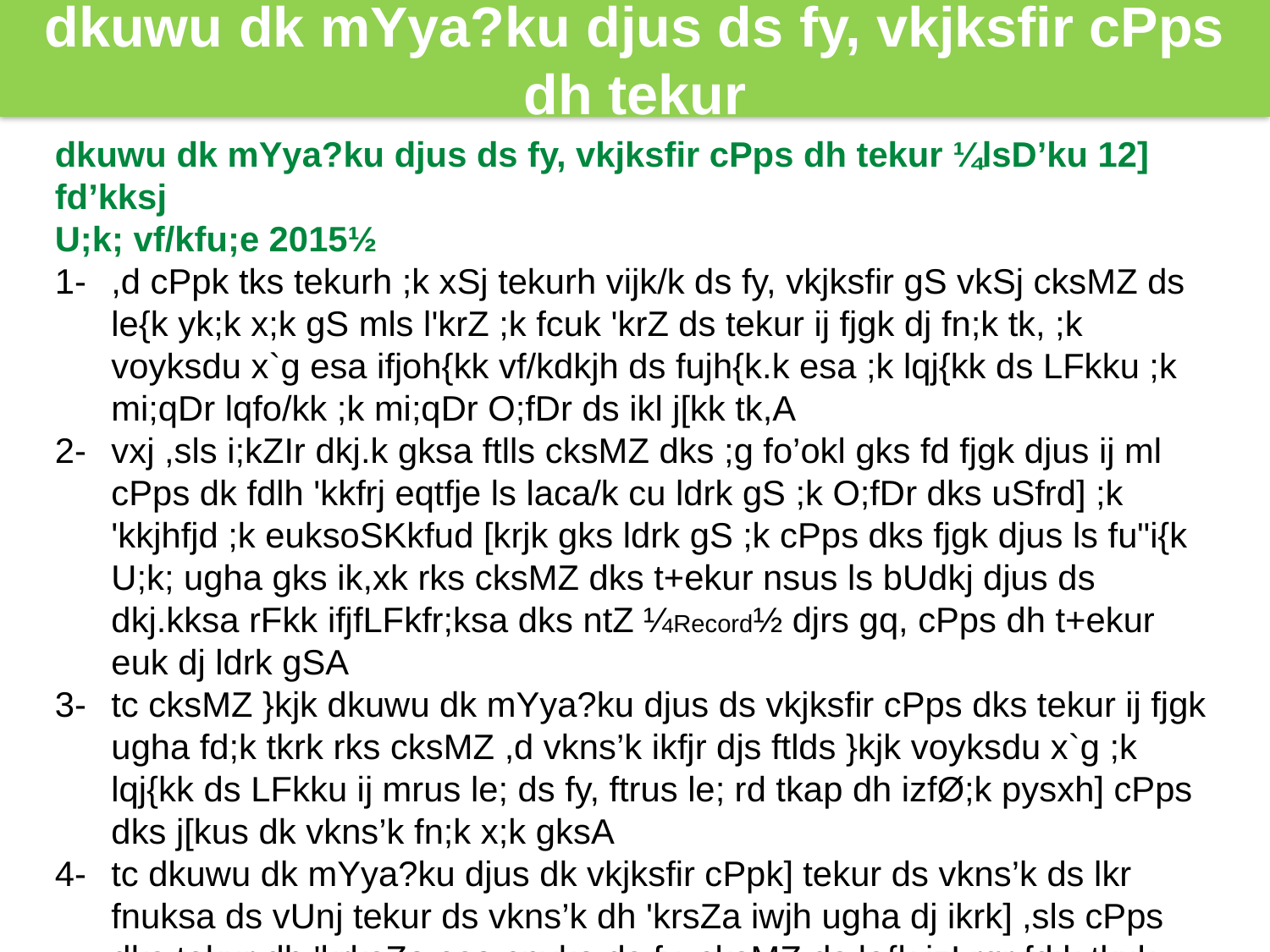

dkuwu dk mYya?ku djus ds fy, vkjksfir cPps dh tekur
dkuwu dk mYya?ku djus ds fy, vkjksfir cPps dh tekur ¼lsD’ku 12] fd’kksj
U;k; vf/kfu;e 2015½
1-	,d cPpk tks tekurh ;k xSj tekurh vijk/k ds fy, vkjksfir gS vkSj cksMZ ds le{k yk;k x;k gS mls l'krZ ;k fcuk 'krZ ds tekur ij fjgk dj fn;k tk, ;k voyksdu x`g esa ifjoh{kk vf/kdkjh ds fujh{k.k esa ;k lqj{kk ds LFkku ;k mi;qDr lqfo/kk ;k mi;qDr O;fDr ds ikl j[kk tk,A
2-	vxj ,sls i;kZIr dkj.k gksa ftlls cksMZ dks ;g fo’okl gks fd fjgk djus ij ml cPps dk fdlh 'kkfrj eqtfje ls laca/k cu ldrk gS ;k O;fDr dks uSfrd] ;k 'kkjhfjd ;k euksoSKkfud [krjk gks ldrk gS ;k cPps dks fjgk djus ls fu"i{k U;k; ugha gks ik,xk rks cksMZ dks t+ekur nsus ls bUdkj djus ds dkj.kksa rFkk ifjfLFkfr;ksa dks ntZ ¼Record½ djrs gq, cPps dh t+ekur euk dj ldrk gSA
3-	tc cksMZ }kjk dkuwu dk mYya?ku djus ds vkjksfir cPps dks tekur ij fjgk ugha fd;k tkrk rks cksMZ ,d vkns’k ikfjr djs ftlds }kjk voyksdu x`g ;k lqj{kk ds LFkku ij mrus le; ds fy, ftrus le; rd tkap dh izfØ;k pysxh] cPps dks j[kus dk vkns’k fn;k x;k gksA
4-	tc dkuwu dk mYya?ku djus dk vkjksfir cPpk] tekur ds vkns’k ds lkr fnuksa ds vUnj tekur ds vkns’k dh 'krsZa iwjh ugha dj ikrk] ,sls cPps dks tekur dh 'krksZa esa cnyko ds fy, cksMZ ds le{k izLrqr fd;k tkuk pkfg,A
5-	tc dksbZ cPpk tekur ij fjgk fd;k tk,xk rks cksMZ }kjk fdlh ifjoh{kk vf/kdkjh ;k cky dY;k.k vf/kdkjh dks lwpuk nh tk,xhA